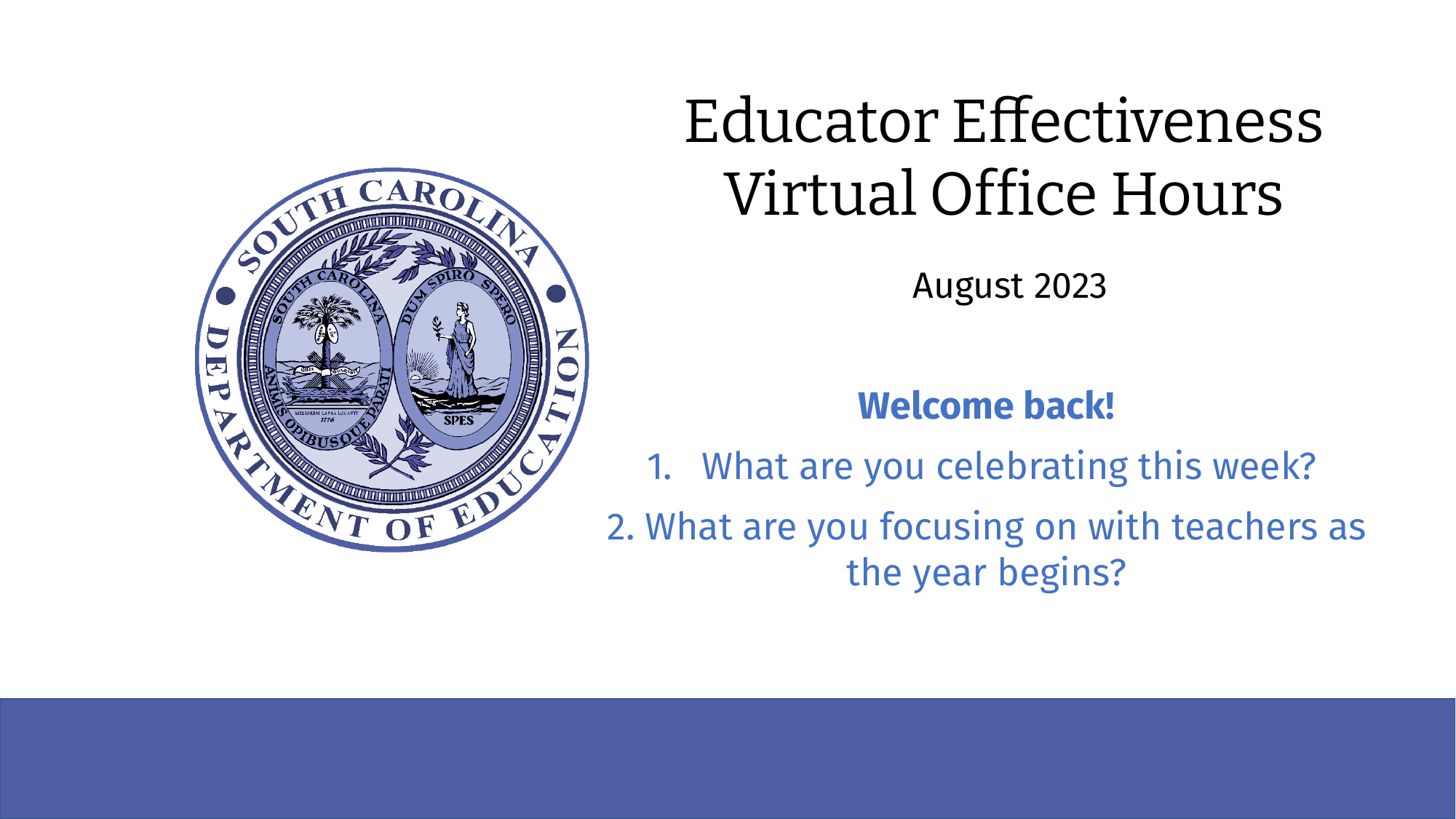

# Educator Effectiveness Virtual Office Hours
August 2023

Welcome back!
What are you celebrating this week?
2. What are you focusing on with teachers as the year begins?